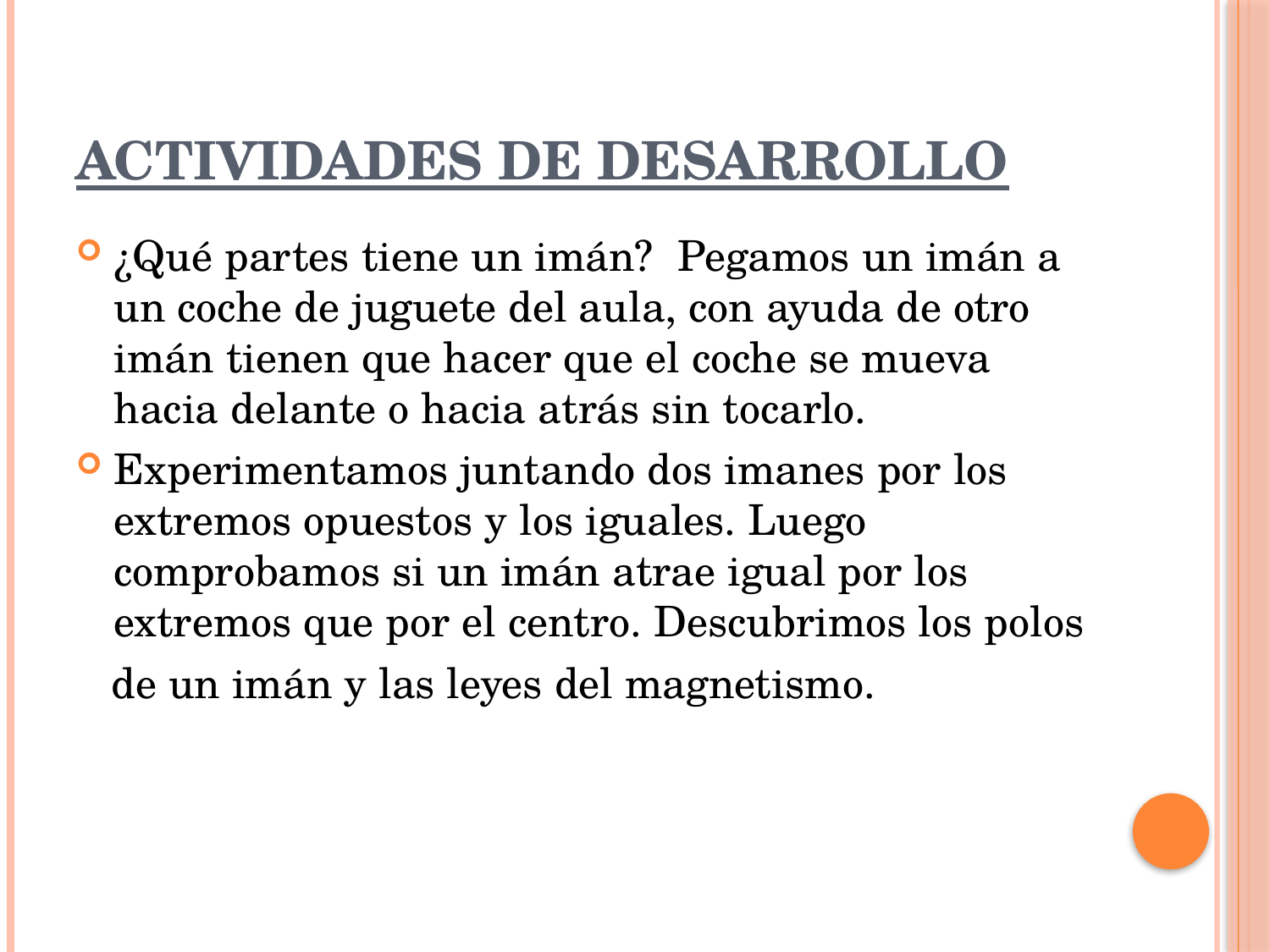

# ACTIVIDADES DE DESARROLLO
¿Qué partes tiene un imán?  Pegamos un imán a un coche de juguete del aula, con ayuda de otro imán tienen que hacer que el coche se mueva hacia delante o hacia atrás sin tocarlo.
Experimentamos juntando dos imanes por los extremos opuestos y los iguales. Luego comprobamos si un imán atrae igual por los extremos que por el centro. Descubrimos los polos
   de un imán y las leyes del magnetismo.